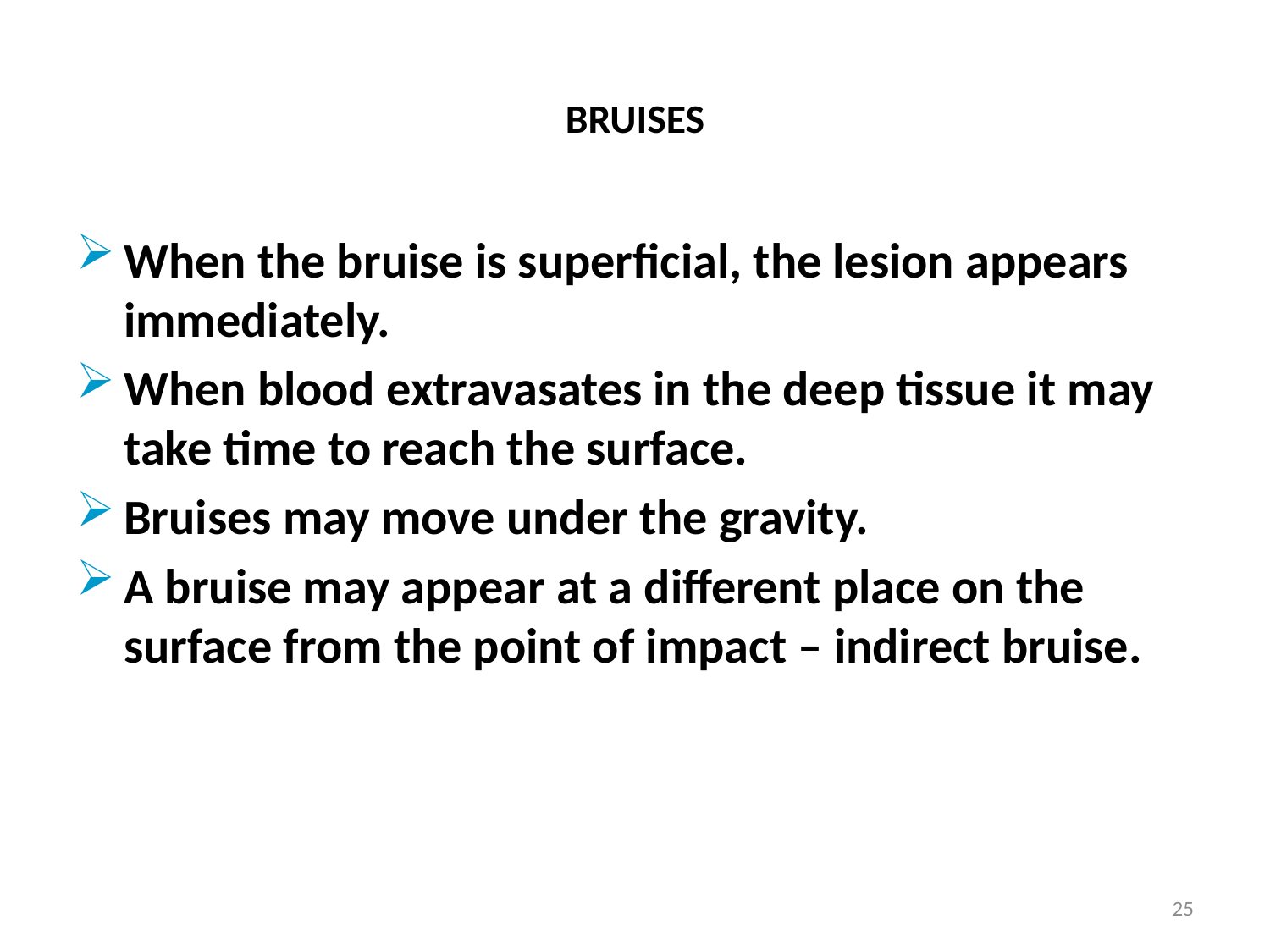

# BRUISES
When the bruise is superficial, the lesion appears immediately.
When blood extravasates in the deep tissue it may take time to reach the surface.
Bruises may move under the gravity.
A bruise may appear at a different place on the surface from the point of impact – indirect bruise.

25